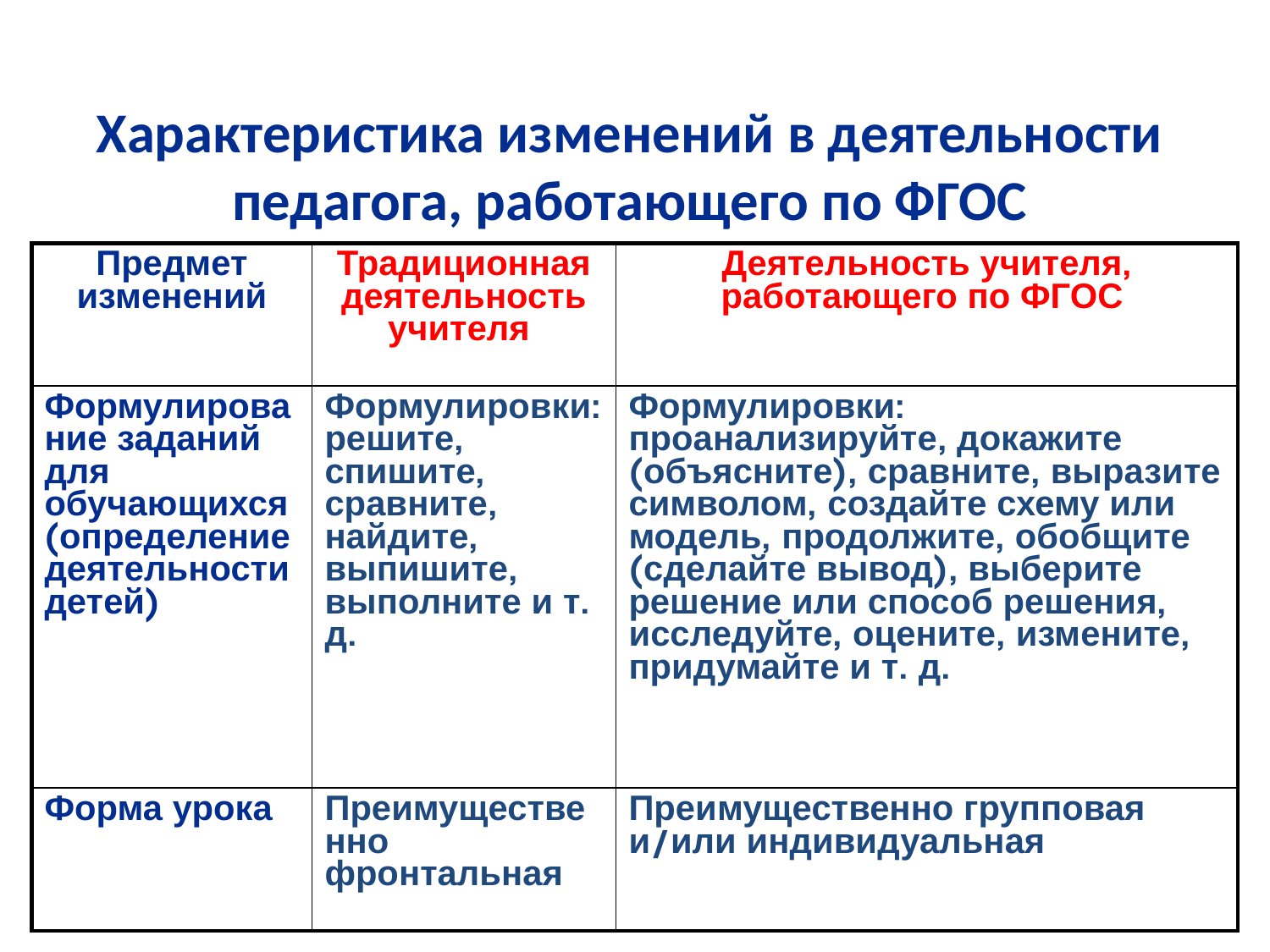

# Характеристика изменений в деятельности педагога, работающего по ФГОС
| Предмет изменений | Традиционная деятельность учителя | Деятельность учителя, работающего по ФГОС |
| --- | --- | --- |
| Формулирование заданий для обучающихся (определение деятельности детей) | Формулировки: решите, спишите, сравните, найдите, выпишите, выполните и т. д. | Формулировки: проанализируйте, докажите (объясните), сравните, выразите символом, создайте схему или модель, продолжите, обобщите (сделайте вывод), выберите решение или способ решения, исследуйте, оцените, измените, придумайте и т. д. |
| Форма урока | Преимущественно фронтальная | Преимущественно групповая и/или индивидуальная |